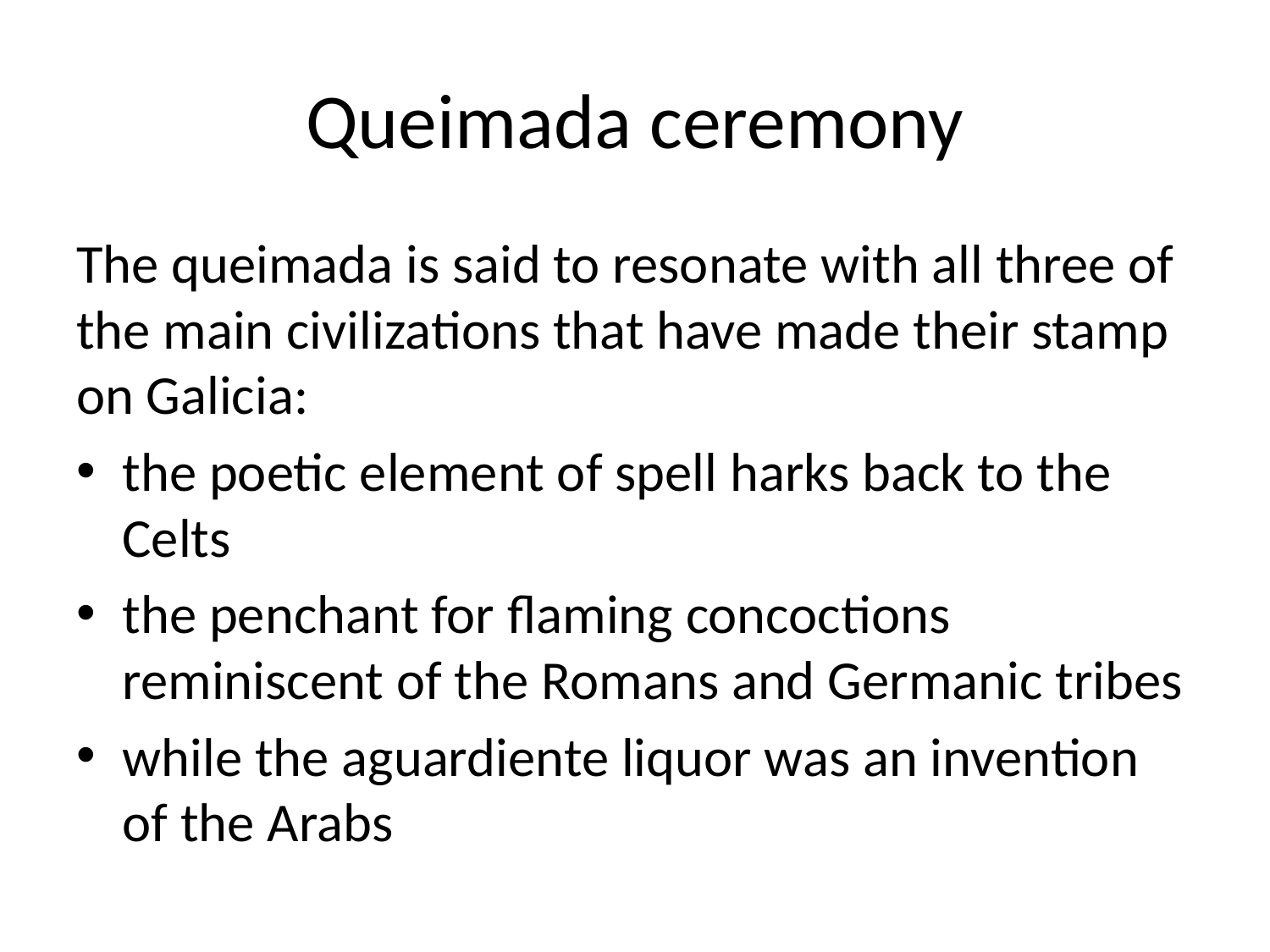

# Queimada ceremony
The queimada is said to resonate with all three of the main civilizations that have made their stamp on Galicia:
the poetic element of spell harks back to the Celts
the penchant for flaming concoctions reminiscent of the Romans and Germanic tribes
while the aguardiente liquor was an invention of the Arabs